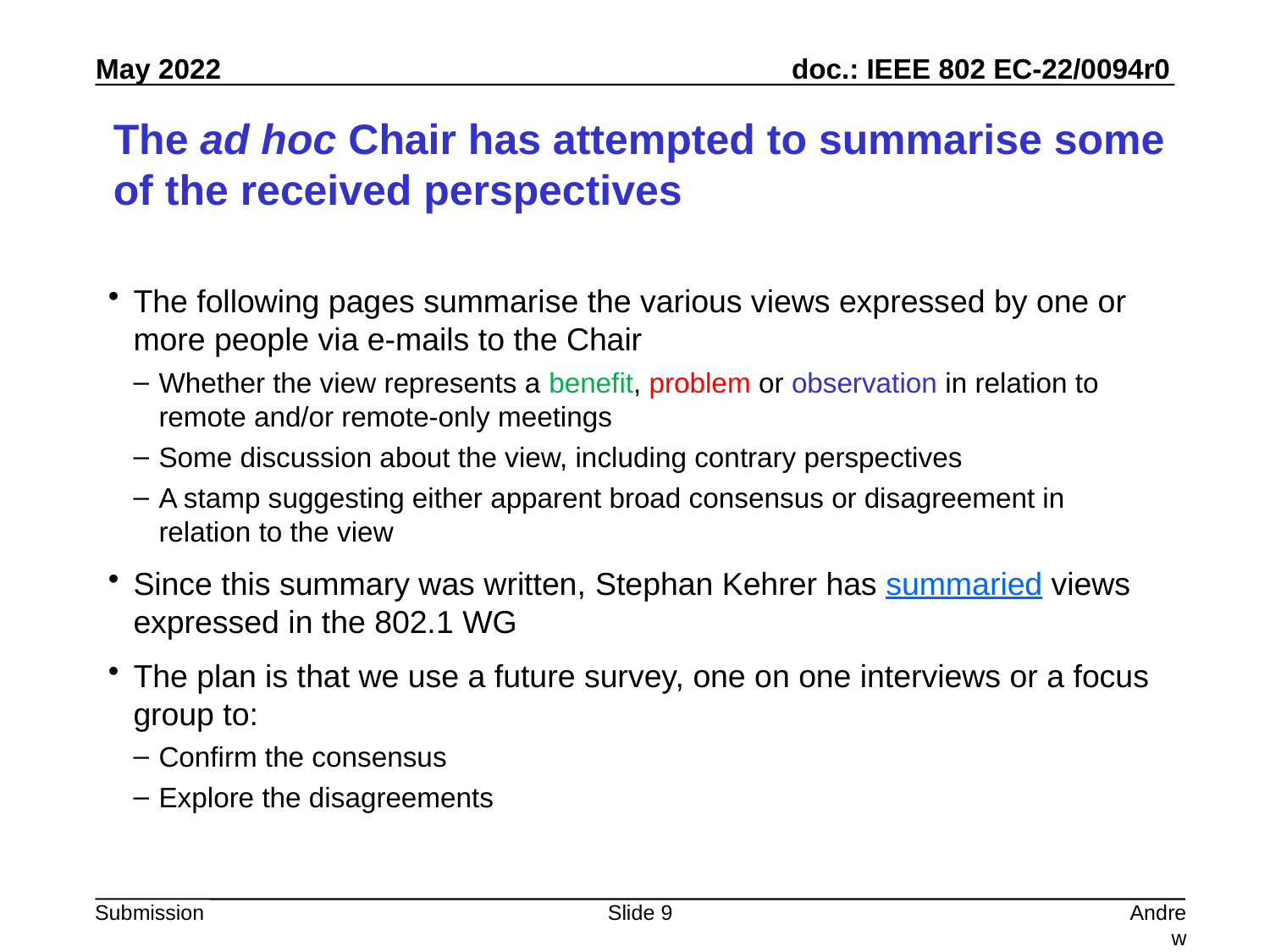

# The ad hoc Chair has attempted to summarise some of the received perspectives
The following pages summarise the various views expressed by one or more people via e-mails to the Chair
Whether the view represents a benefit, problem or observation in relation to remote and/or remote-only meetings
Some discussion about the view, including contrary perspectives
A stamp suggesting either apparent broad consensus or disagreement in relation to the view
Since this summary was written, Stephan Kehrer has summaried views expressed in the 802.1 WG
The plan is that we use a future survey, one on one interviews or a focus group to:
Confirm the consensus
Explore the disagreements
Slide 9
Andrew Myles, Cisco